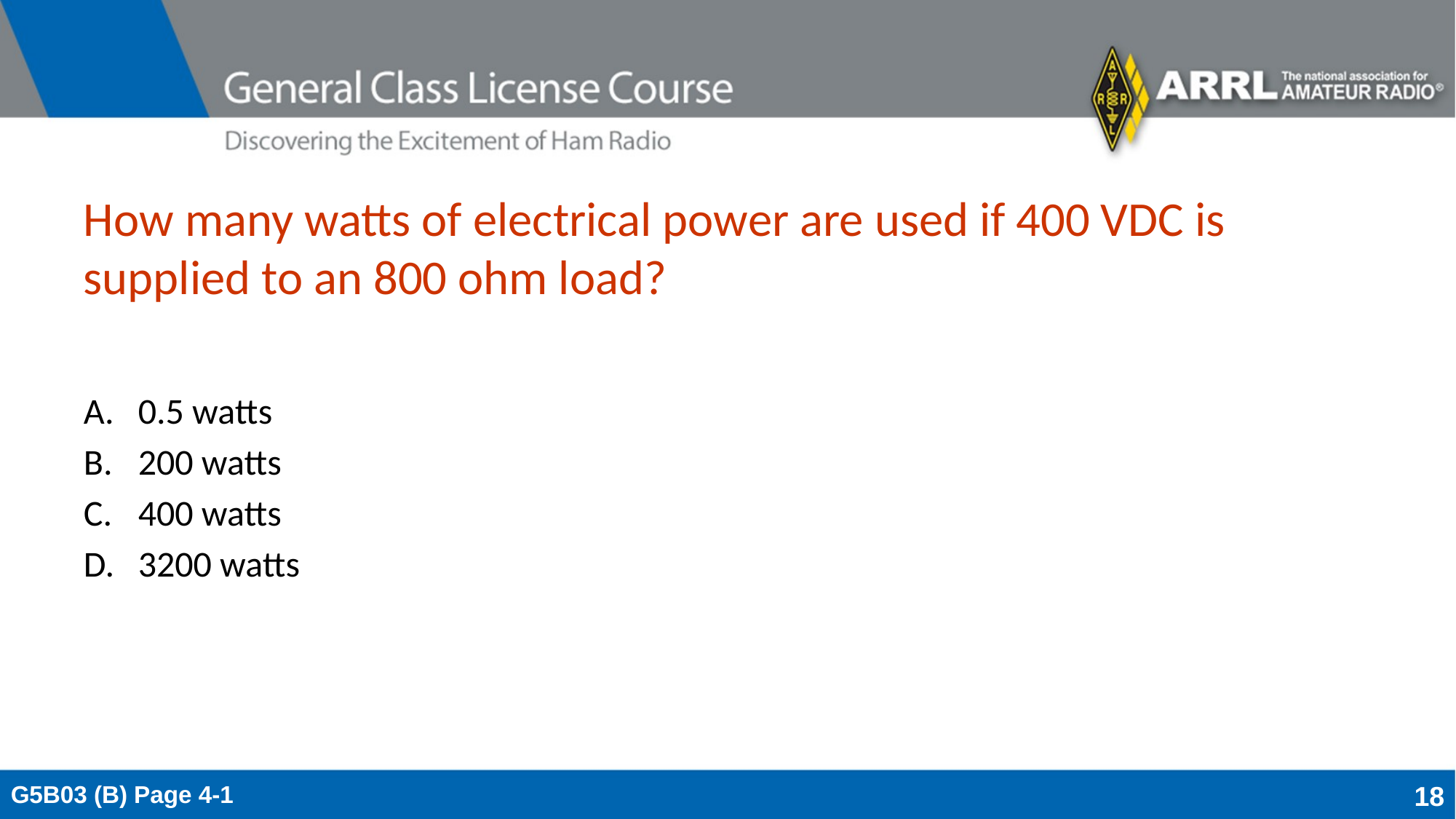

# How many watts of electrical power are used if 400 VDC is supplied to an 800 ohm load?
0.5 watts
200 watts
400 watts
3200 watts
G5B03 (B) Page 4-1
18